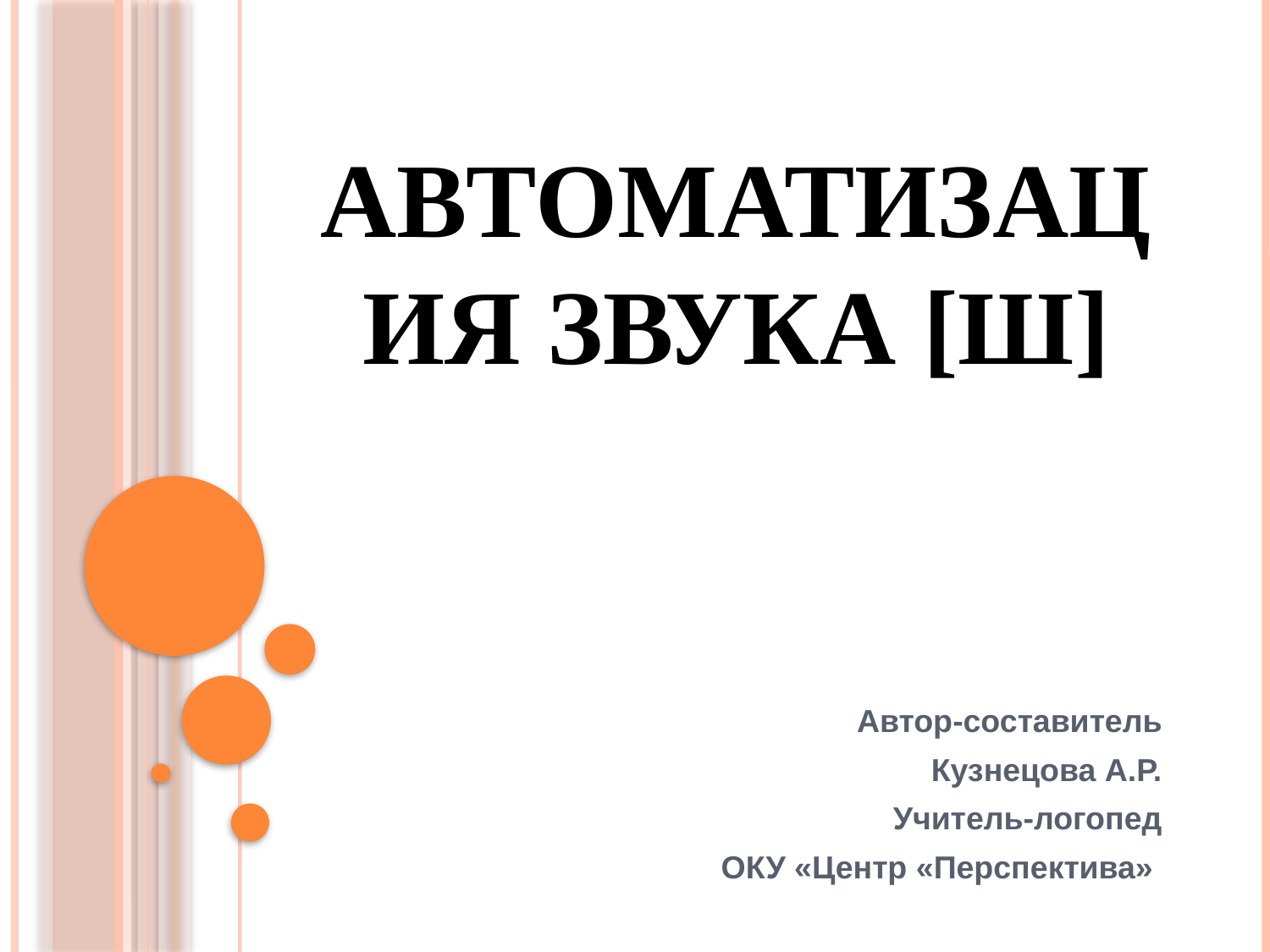

# Автоматизация звука [Ш]
Автор-составитель
Кузнецова А.Р.
Учитель-логопед
ОКУ «Центр «Перспектива»